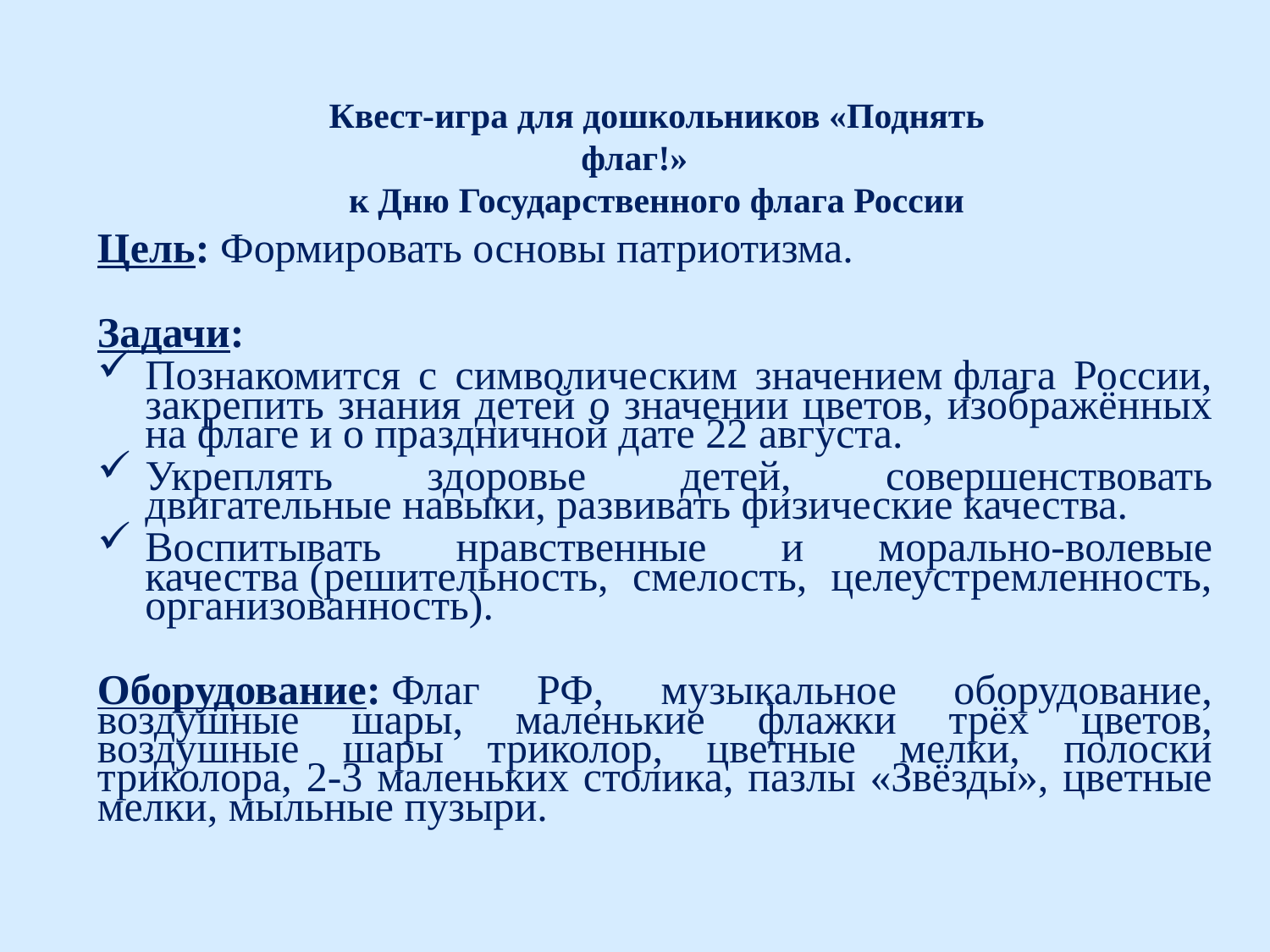

Квест-игра для дошкольников «Поднять флаг!»
к Дню Государственного флага России
Цель: Формировать основы патриотизма.

Задачи:
Познакомится с символическим значением флага России, закрепить знания детей о значении цветов, изображённых на флаге и о праздничной дате 22 августа.
Укреплять здоровье детей, совершенствовать двигательные навыки, развивать физические качества.
Воспитывать нравственные и морально-волевые качества (решительность, смелость, целеустремленность, организованность).

Оборудование: Флаг РФ, музыкальное оборудование, воздушные шары, маленькие флажки трёх цветов, воздушные шары триколор, цветные мелки, полоски триколора, 2-3 маленьких столика, пазлы «Звёзды», цветные мелки, мыльные пузыри.